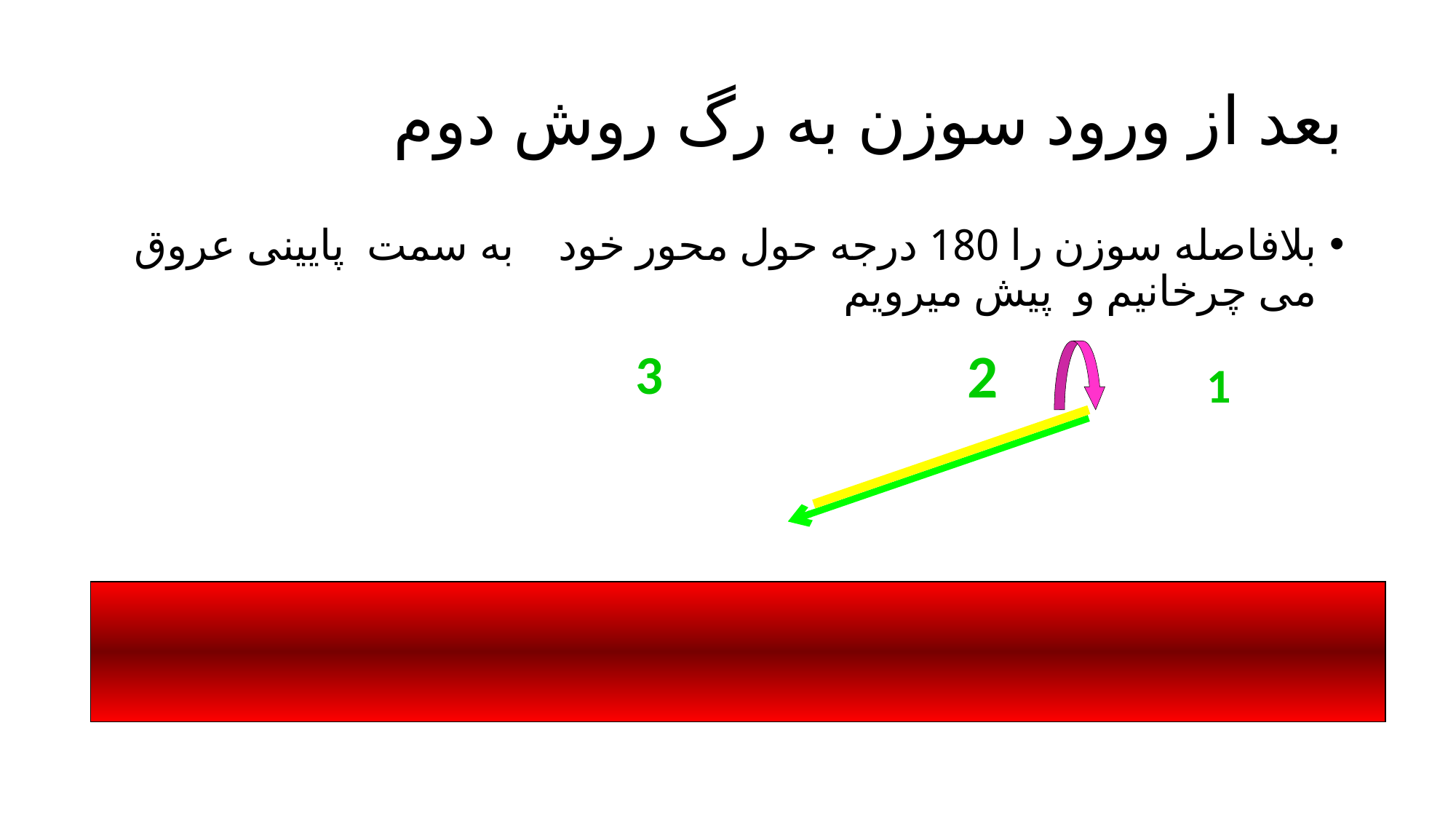

# بعد از ورود سوزن به رگ روش دوم
بلافاصله سوزن را 180 درجه حول محور خود    به سمت  پایینی عروق می چرخانیم و  پیش میرویم
2
3

1